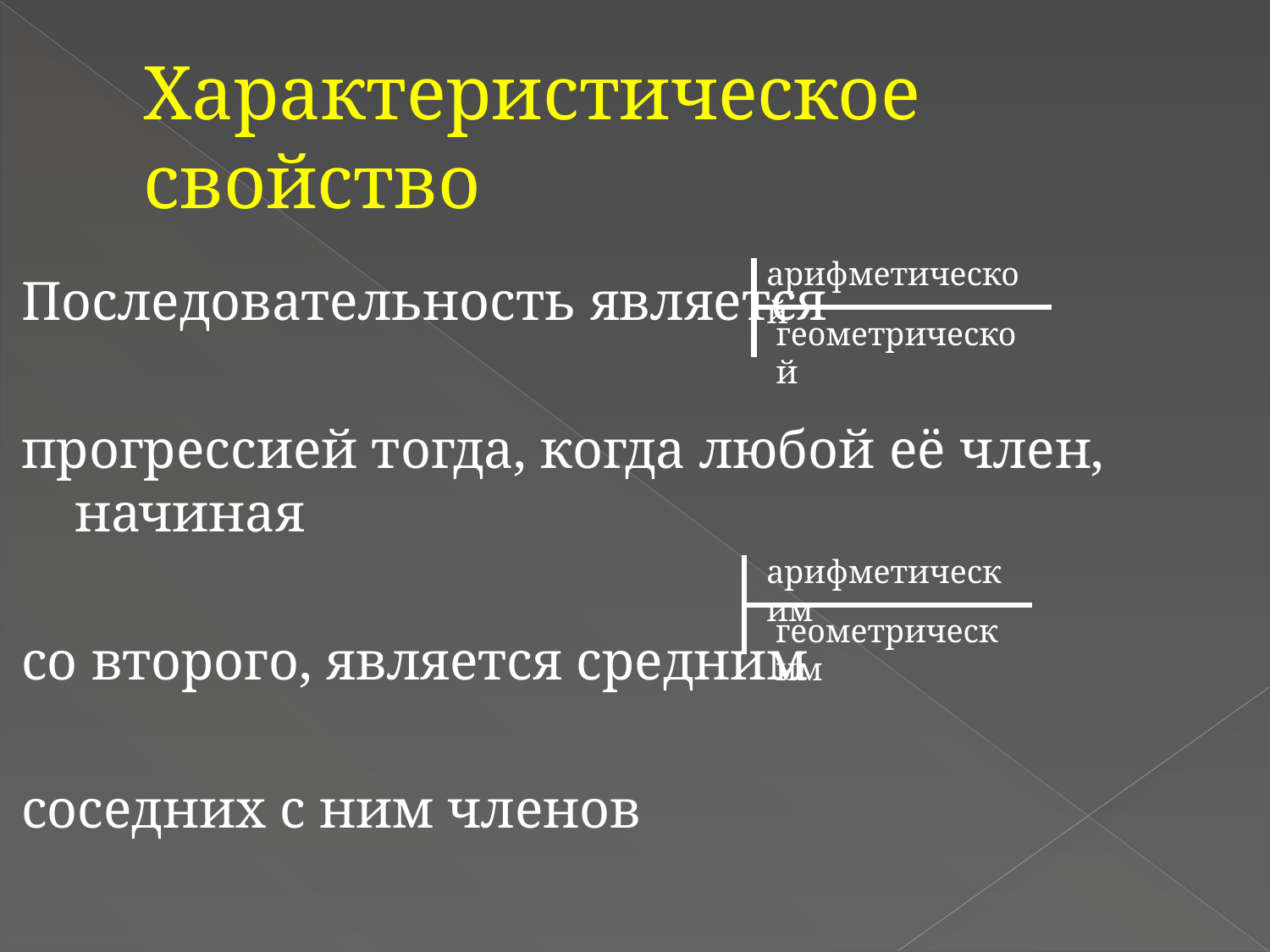

# Характеристическое свойство
арифметической
геометрической
Последовательность является

прогрессией тогда, когда любой её член, начиная

со второго, является средним

соседних с ним членов
арифметическим
геометрическим